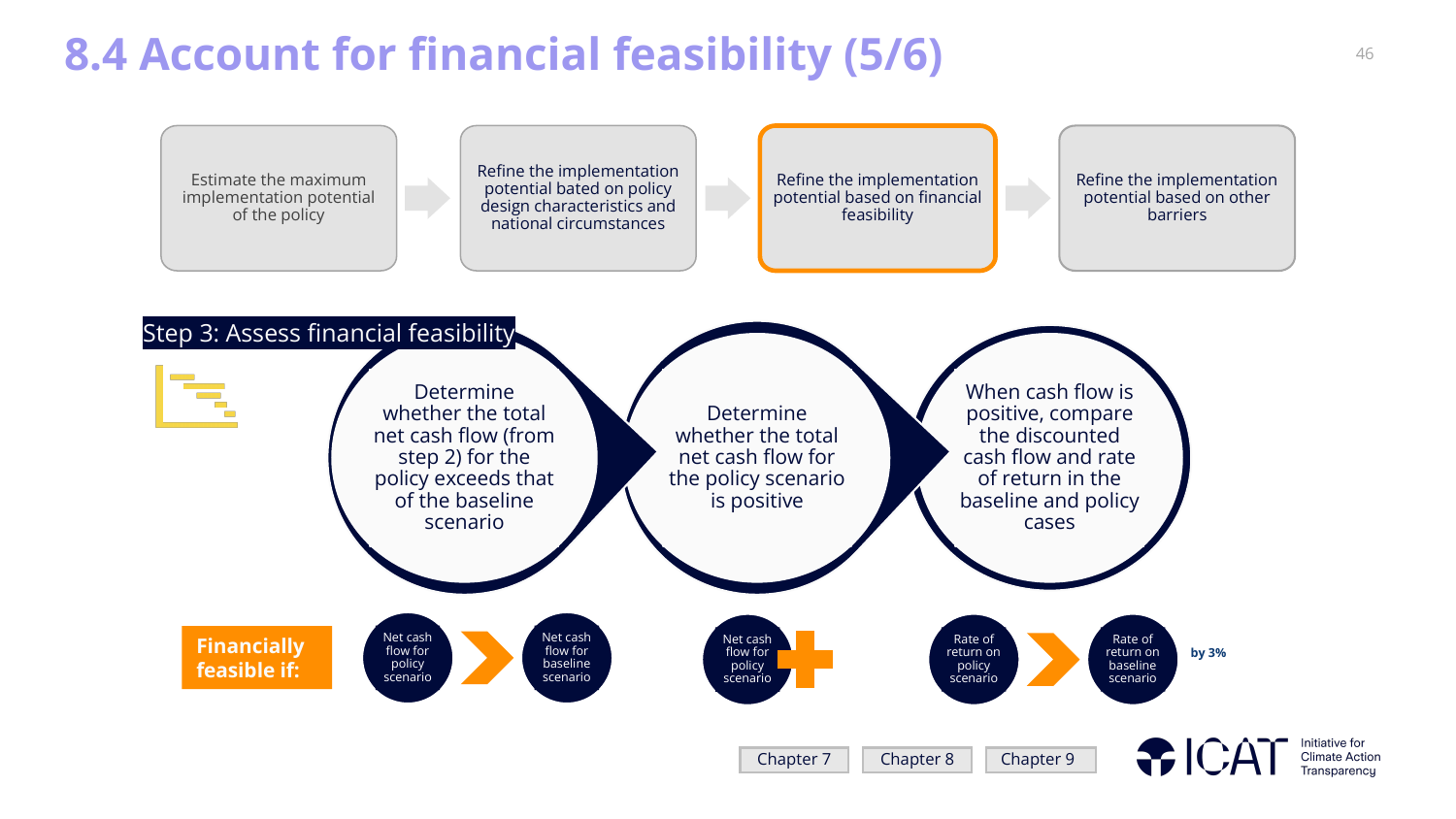

# 8.4 Account for financial feasibility (5/6)

Estimate the maximum implementation potential of the policy
Refine the implementation potential bated on policy design characteristics and national circumstances
Refine the implementation potential based on financial feasibility
Refine the implementation potential based on other barriers

Step 3: Assess financial feasibility

Determine whether the total net cash flow (from step 2) for the policy exceeds that of the baseline scenario
Determine whether the total net cash flow for the policy scenario is positive
When cash flow is positive, compare the discounted cash flow and rate of return in the baseline and policy cases

Net cash flow for policy scenario
Net cash flow for baseline scenario

Net cash flow for policy scenario

Financially feasible if:
Rate of return on policy scenario
Rate of return on baseline scenario

by 3%
Chapter 7

Chapter 8

Chapter 9